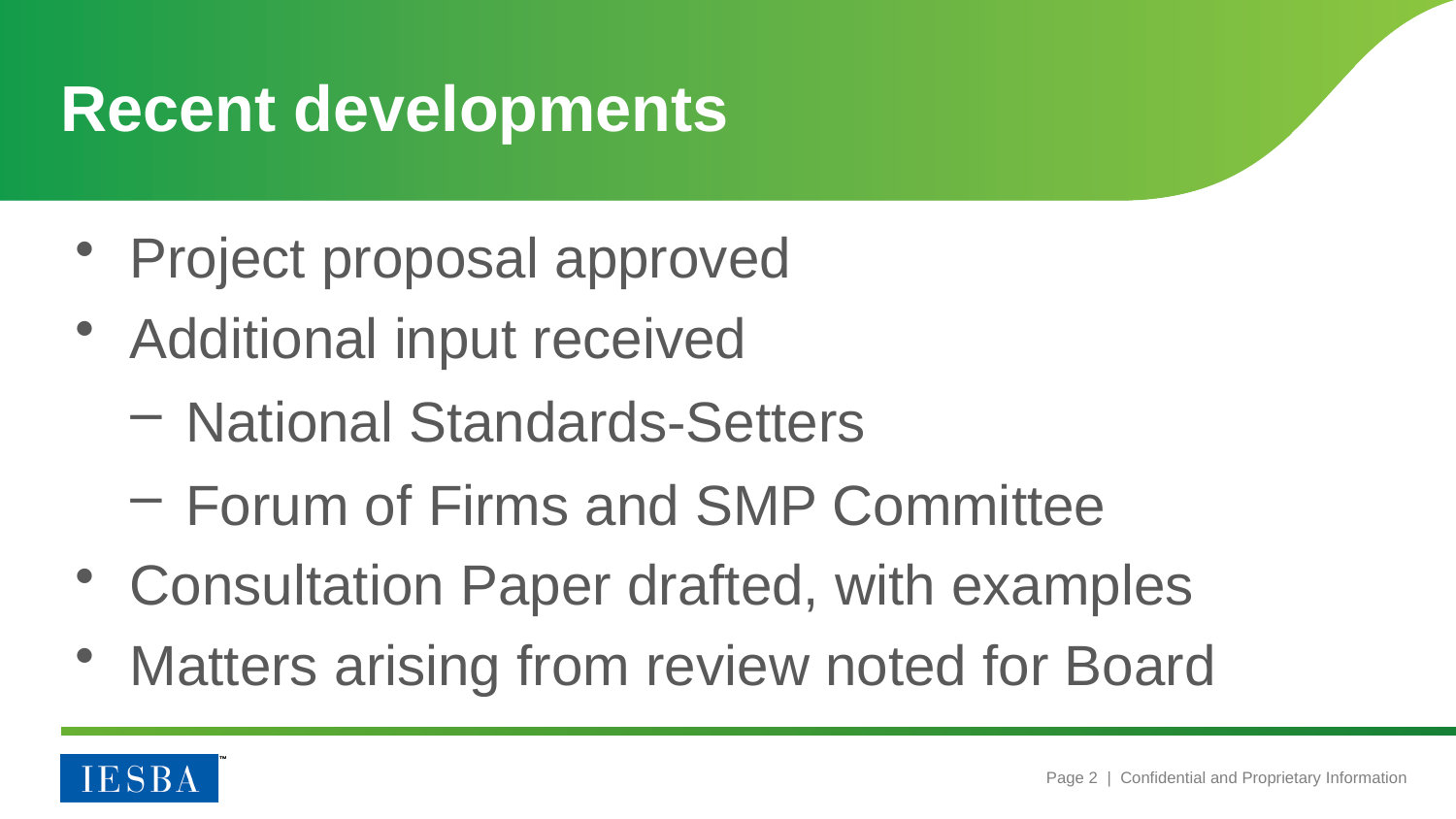

# Recent developments
Project proposal approved
Additional input received
National Standards-Setters
Forum of Firms and SMP Committee
Consultation Paper drafted, with examples
Matters arising from review noted for Board